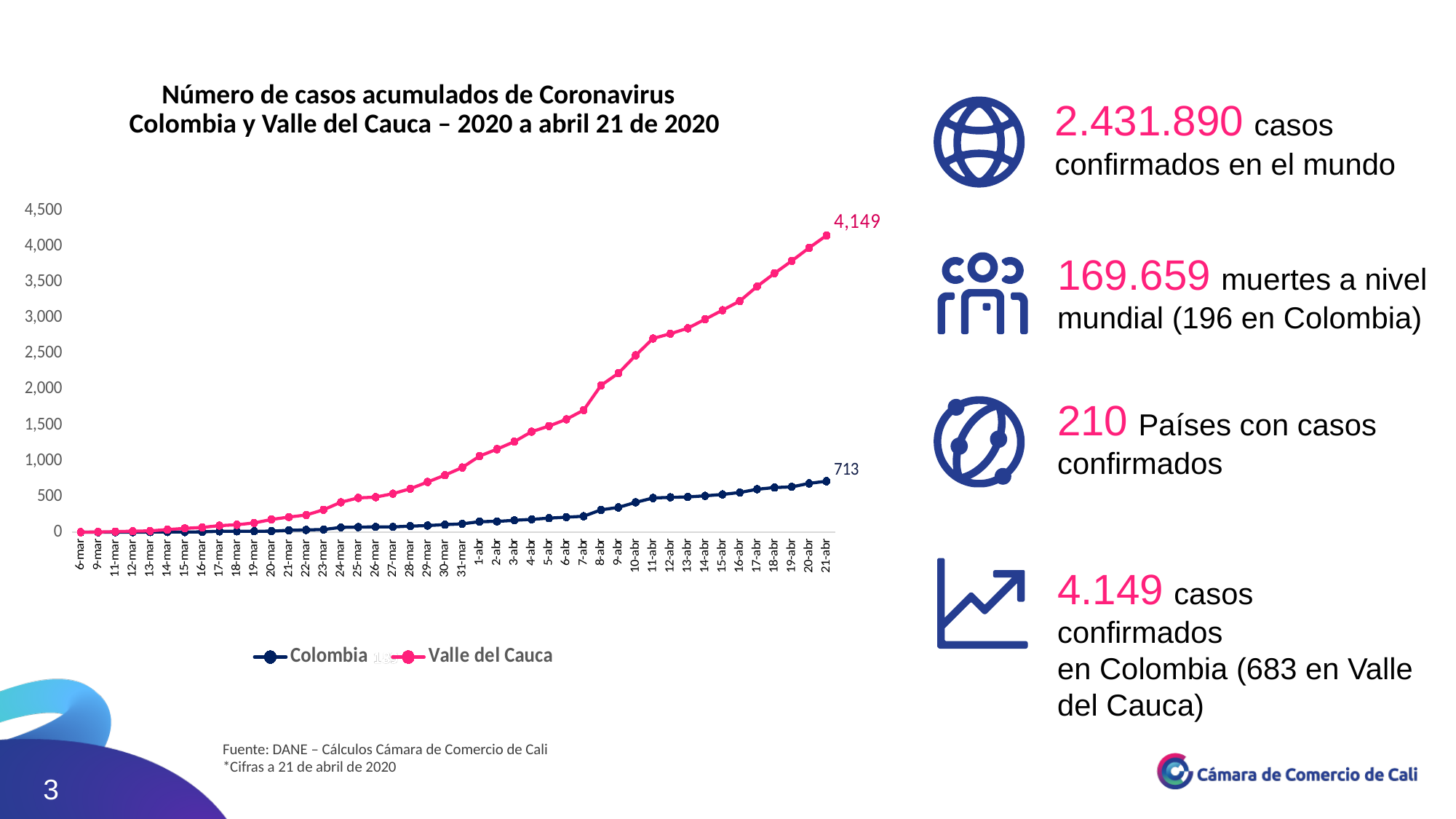

Número de casos acumulados de Coronavirus
Colombia y Valle del Cauca – 2020 a abril 21 de 2020
2.431.890 casos confirmados en el mundo

### Chart

| Category | Colombia  | Valle del Cauca  |
|---|---|---|
| 6-mar | 0.0 | 1.0 |
| 9-mar | 1.0 | 3.0 |
| 11-mar | 1.0 | 9.0 |
| 12-mar | 1.0 | 14.0 |
| 13-mar | 3.0 | 19.0 |
| 14-mar | 3.0 | 37.0 |
| 15-mar | 3.0 | 54.0 |
| 16-mar | 5.0 | 67.0 |
| 17-mar | 13.0 | 92.0 |
| 18-mar | 13.0 | 104.0 |
| 19-mar | 14.0 | 130.0 |
| 20-mar | 15.0 | 178.0 |
| 21-mar | 27.0 | 212.0 |
| 22-mar | 32.0 | 241.0 |
| 23-mar | 38.0 | 314.0 |
| 24-mar | 67.0 | 419.0 |
| 25-mar | 72.0 | 480.0 |
| 26-mar | 74.0 | 490.0 |
| 27-mar | 74.0 | 539.0 |
| 28-mar | 85.0 | 608.0 |
| 29-mar | 93.0 | 702.0 |
| 30-mar | 106.0 | 798.0 |
| 31-mar | 117.0 | 905.0 |
| 1-abr | 148.0 | 1065.0 |
| 2-abr | 151.0 | 1161.0 |
| 3-abr | 166.0 | 1266.0 |
| 4-abr | 180.0 | 1406.0 |
| 5-abr | 197.0 | 1485.0 |
| 6-abr | 210.0 | 1579.0 |
| 7-abr | 223.0 | 1708.0 |
| 8-abr | 313.0 | 2054.0 |
| 9-abr | 347.0 | 2223.0 |
| 10-abr | 418.0 | 2474.0 |
| 11-abr | 478.0 | 2709.0 |
| 12-abr | 488.0 | 2776.0 |
| 13-abr | 493.0 | 2852.0 |
| 14-abr | 509.0 | 2978.0 |
| 15-abr | 528.0 | 3104.0 |
| 16-abr | 555.0 | 3232.0 |
| 17-abr | 601.0 | 3437.0 |
| 18-abr | 624.0 | 3620.0 |
| 19-abr | 634.0 | 3794.0 |
| 20-abr | 683.0 | 3977.0 |
| 21-abr | 713.0 | 4149.0 |
169.659 muertes a nivel mundial (196 en Colombia)

210 Países con casos confirmados

4.149 casos confirmados
en Colombia (683 en Valle del Cauca)

Fuente: DANE – Cálculos Cámara de Comercio de Cali
*Cifras a 21 de abril de 2020